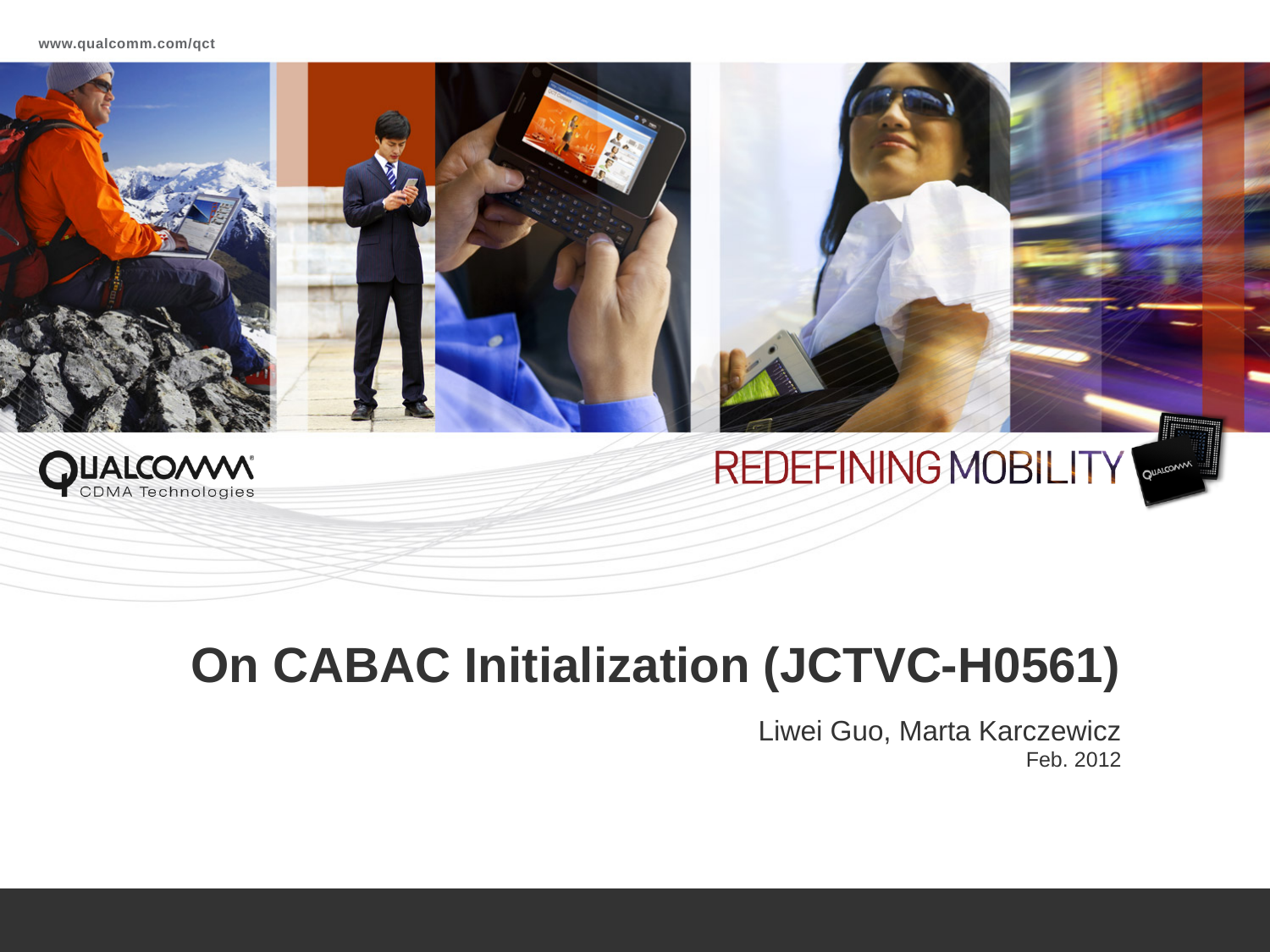

# On CABAC Initialization (JCTVC-H0561)
Liwei Guo, Marta Karczewicz
Feb. 2012